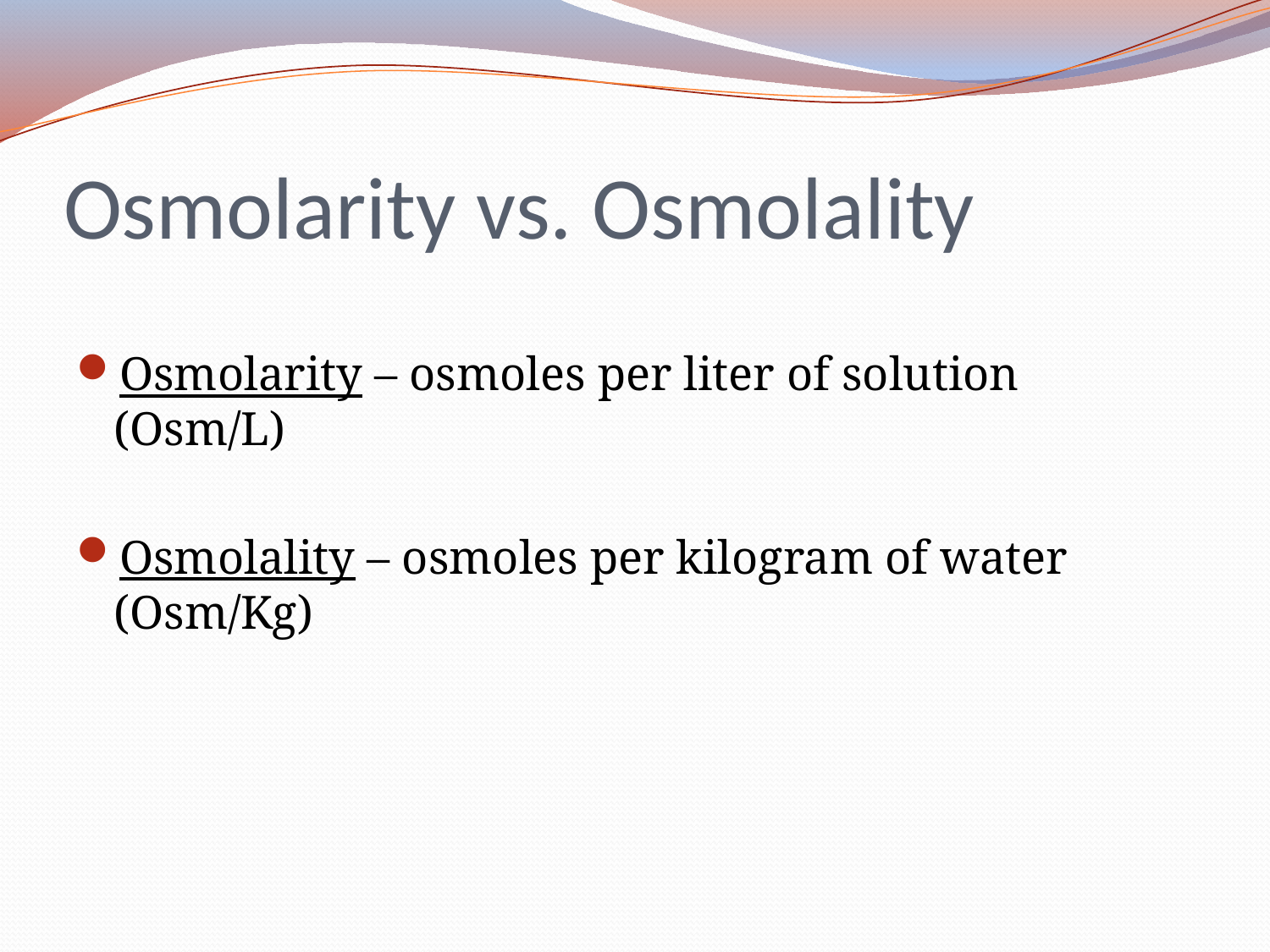

# Osmolarity vs. Osmolality
Osmolarity – osmoles per liter of solution (Osm/L)

Osmolality – osmoles per kilogram of water (Osm/Kg)